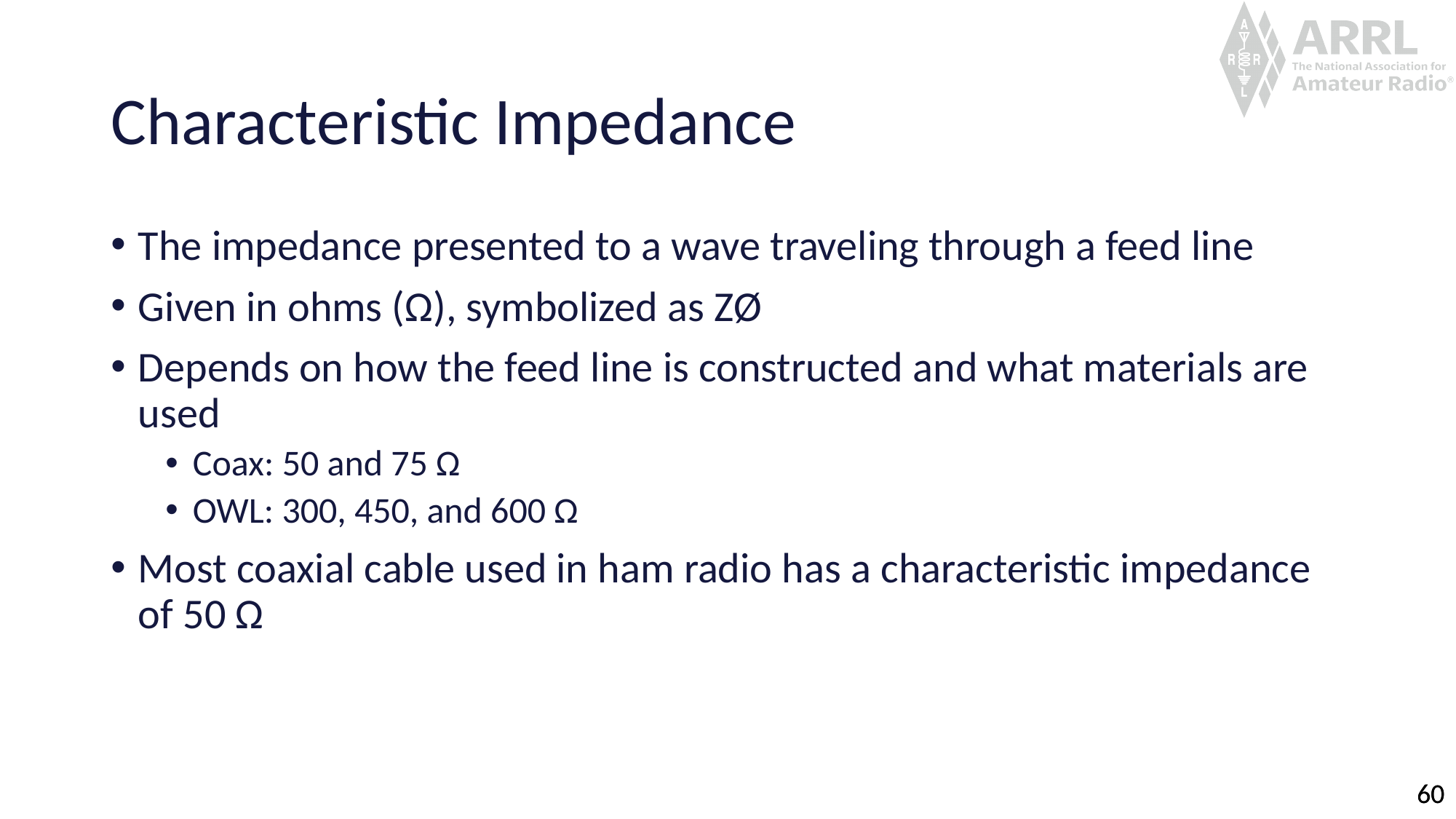

# Characteristic Impedance
The impedance presented to a wave traveling through a feed line
Given in ohms (Ω), symbolized as ZØ
Depends on how the feed line is constructed and what materials are used
Coax: 50 and 75 Ω
OWL: 300, 450, and 600 Ω
Most coaxial cable used in ham radio has a characteristic impedance of 50 Ω